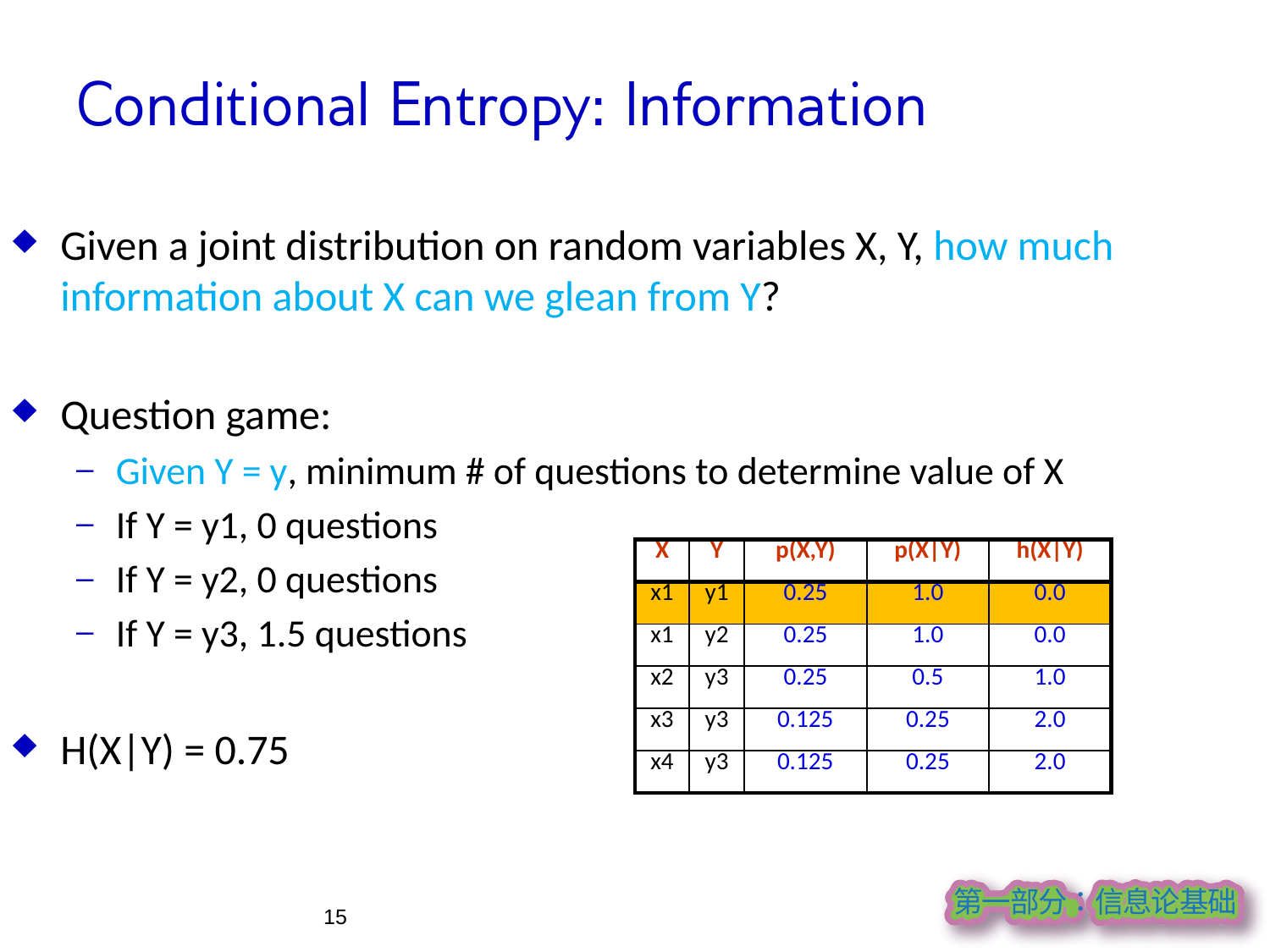

Conditional Entropy: Information
Given a joint distribution on random variables X, Y, how much information about X can we glean from Y?

Question game:
Given Y = y, minimum # of questions to determine value of X
If Y = y1, 0 questions
If Y = y2, 0 questions
If Y = y3, 1.5 questions

H(X|Y) = 0.75
| X | Y | p(X,Y) | p(X|Y) | h(X|Y) |
| --- | --- | --- | --- | --- |
| x1 | y1 | 0.25 | 1.0 | 0.0 |
| x1 | y2 | 0.25 | 1.0 | 0.0 |
| x2 | y3 | 0.25 | 0.5 | 1.0 |
| x3 | y3 | 0.125 | 0.25 | 2.0 |
| x4 | y3 | 0.125 | 0.25 | 2.0 |
15